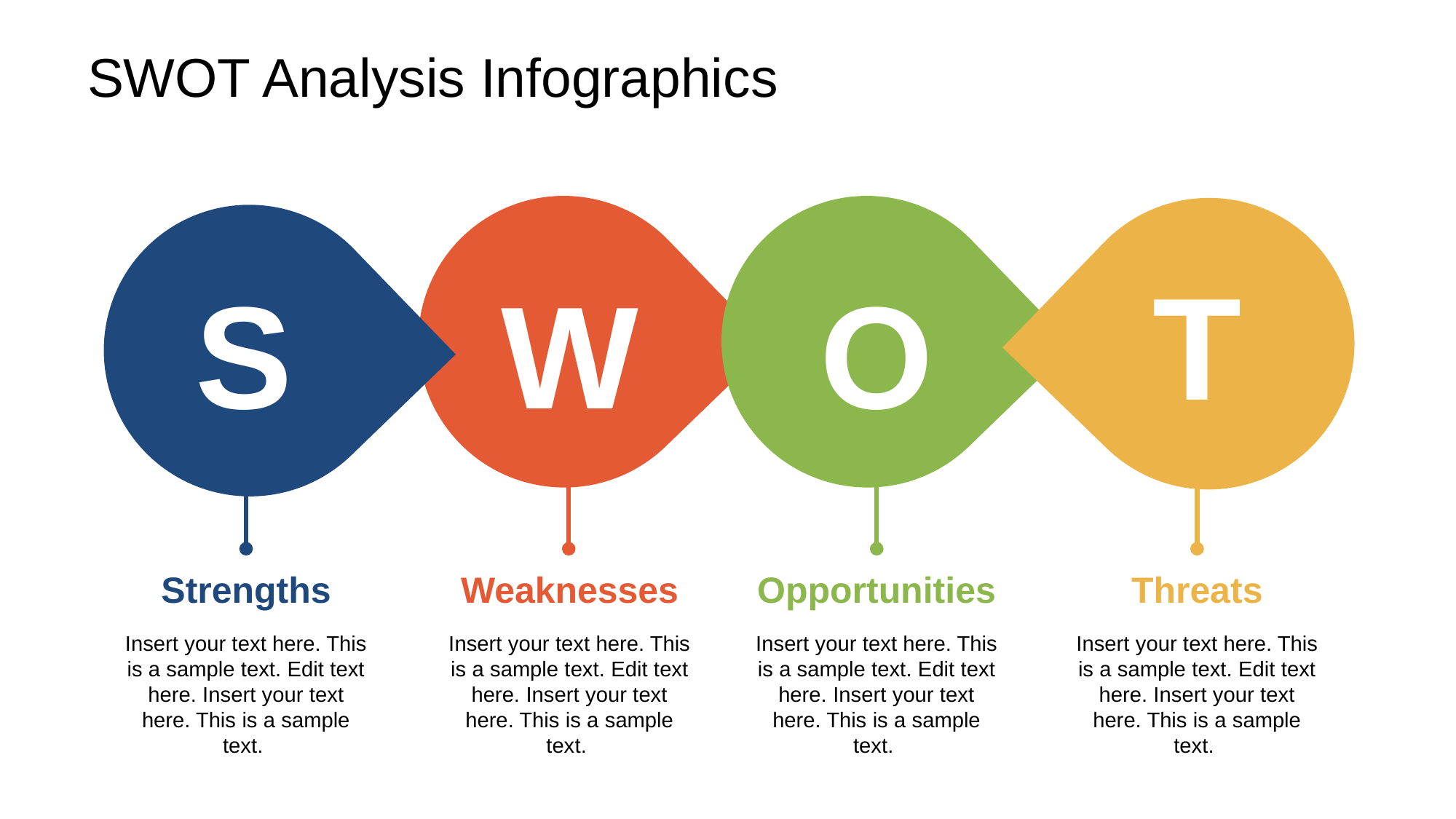

# SWOT Analysis Infographics

T
S
W
O
Strengths
Weaknesses
Opportunities
Threats
Insert your text here. This is a sample text. Edit text here. Insert your text here. This is a sample text.
Insert your text here. This is a sample text. Edit text here. Insert your text here. This is a sample text.
Insert your text here. This is a sample text. Edit text here. Insert your text here. This is a sample text.
Insert your text here. This is a sample text. Edit text here. Insert your text here. This is a sample text.